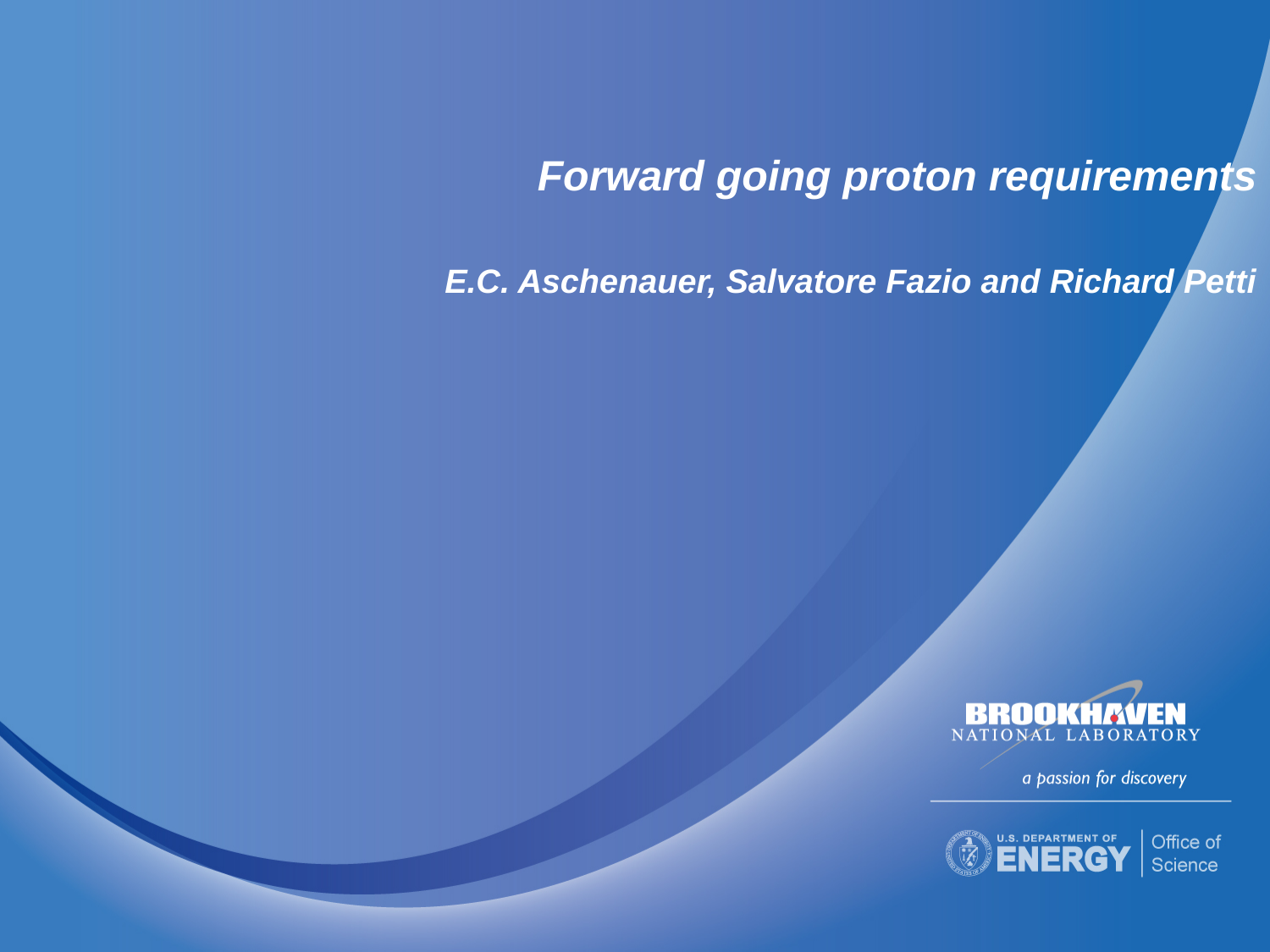

# Forward going proton requirements

E.C. Aschenauer, Salvatore Fazio and Richard Petti